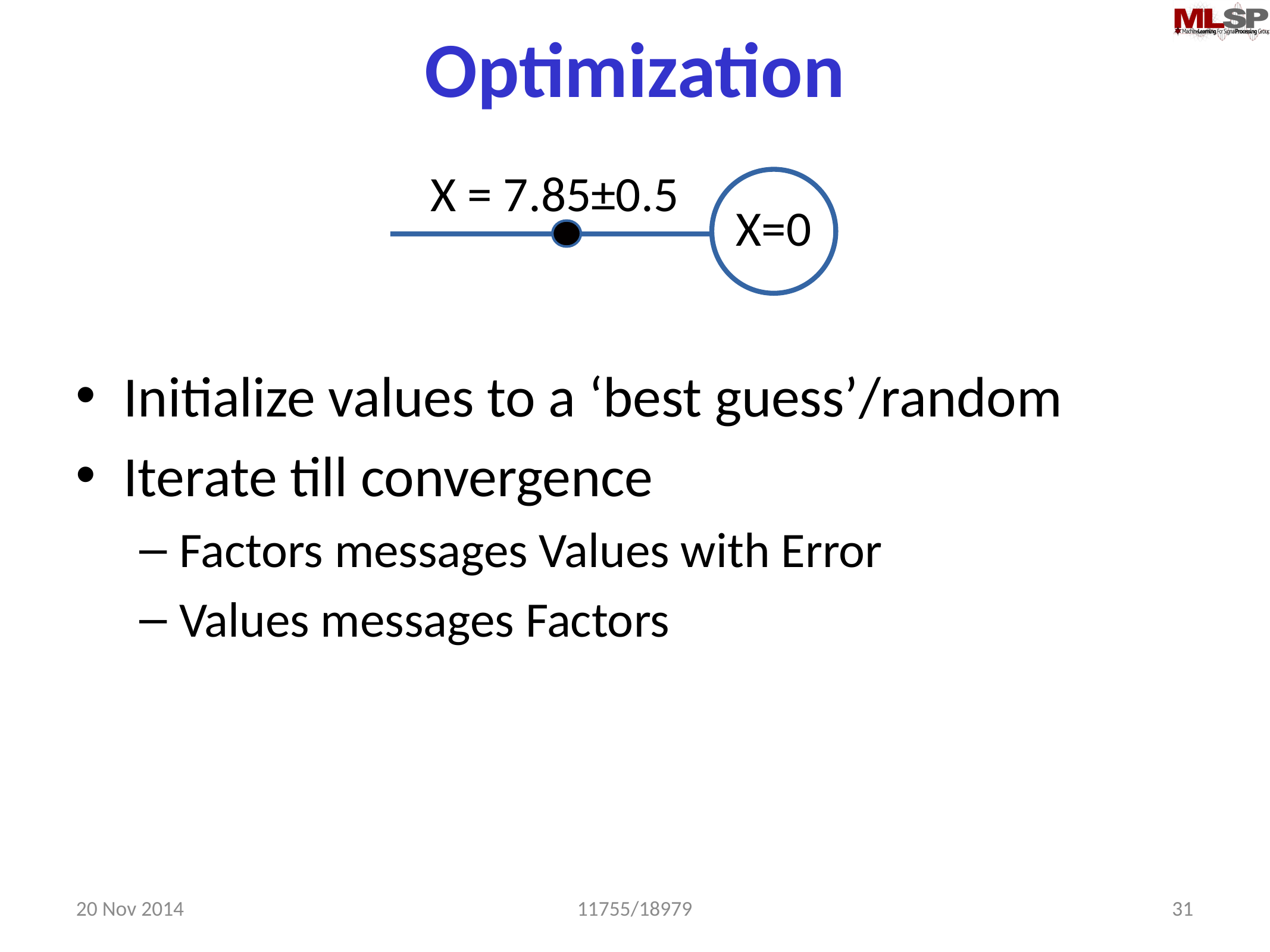

# Optimization
X = 7.85±0.5

X=0

Initialize values to a ‘best guess’/random
Iterate till convergence
Factors messages Values with Error
Values messages Factors
20 Nov 2014
11755/18979
31